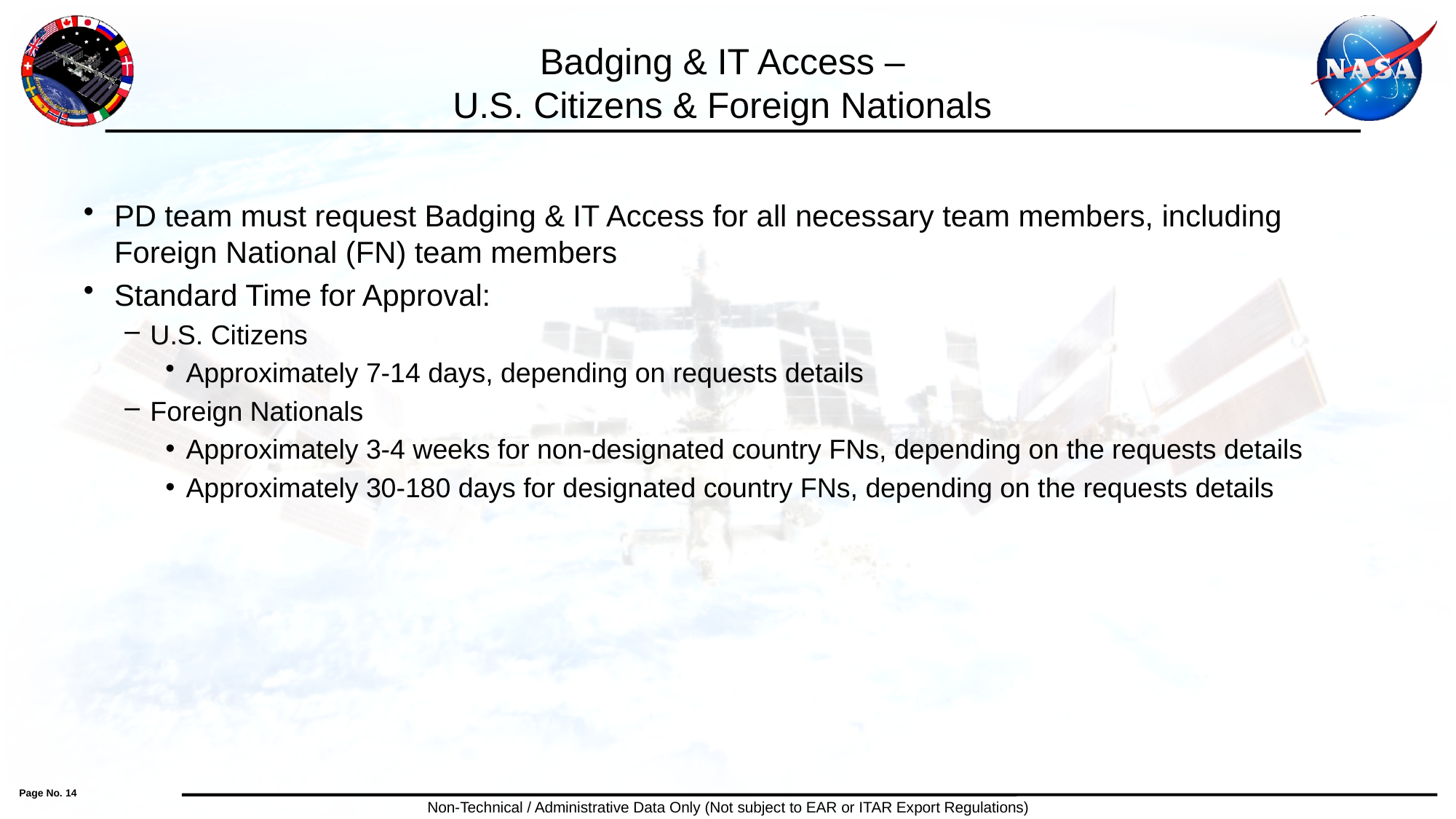

# Badging & IT Access – U.S. Citizens & Foreign Nationals
PD team must request Badging & IT Access for all necessary team members, including Foreign National (FN) team members
Standard Time for Approval:
U.S. Citizens
Approximately 7-14 days, depending on requests details
Foreign Nationals
Approximately 3-4 weeks for non-designated country FNs, depending on the requests details
Approximately 30-180 days for designated country FNs, depending on the requests details